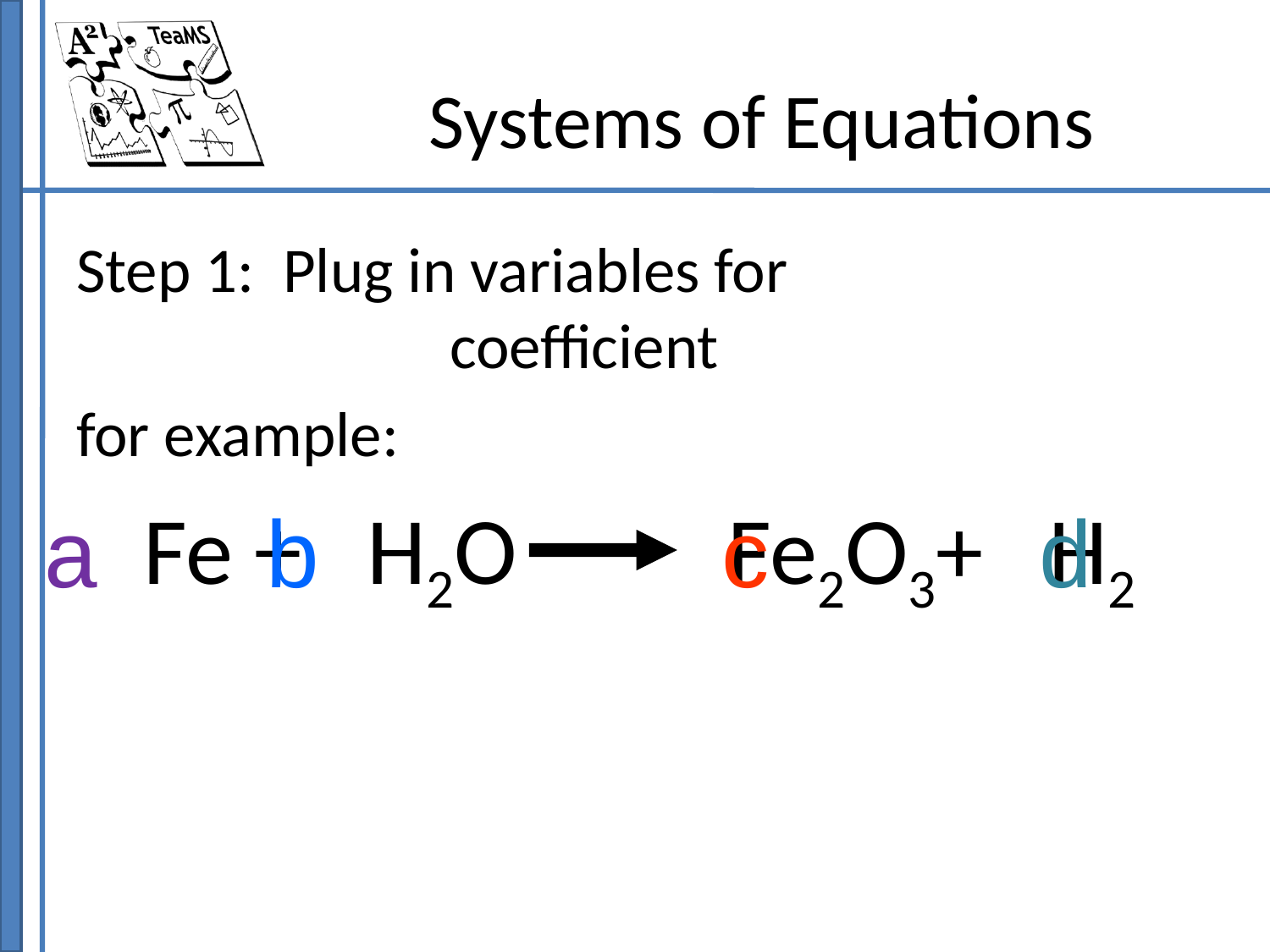

# Systems of Equations
Step 1:  Plug in variables for 	   		      		     coefficient
for example:
 Fe +   H2O 		    Fe2O3+   H2
a
b
c
d